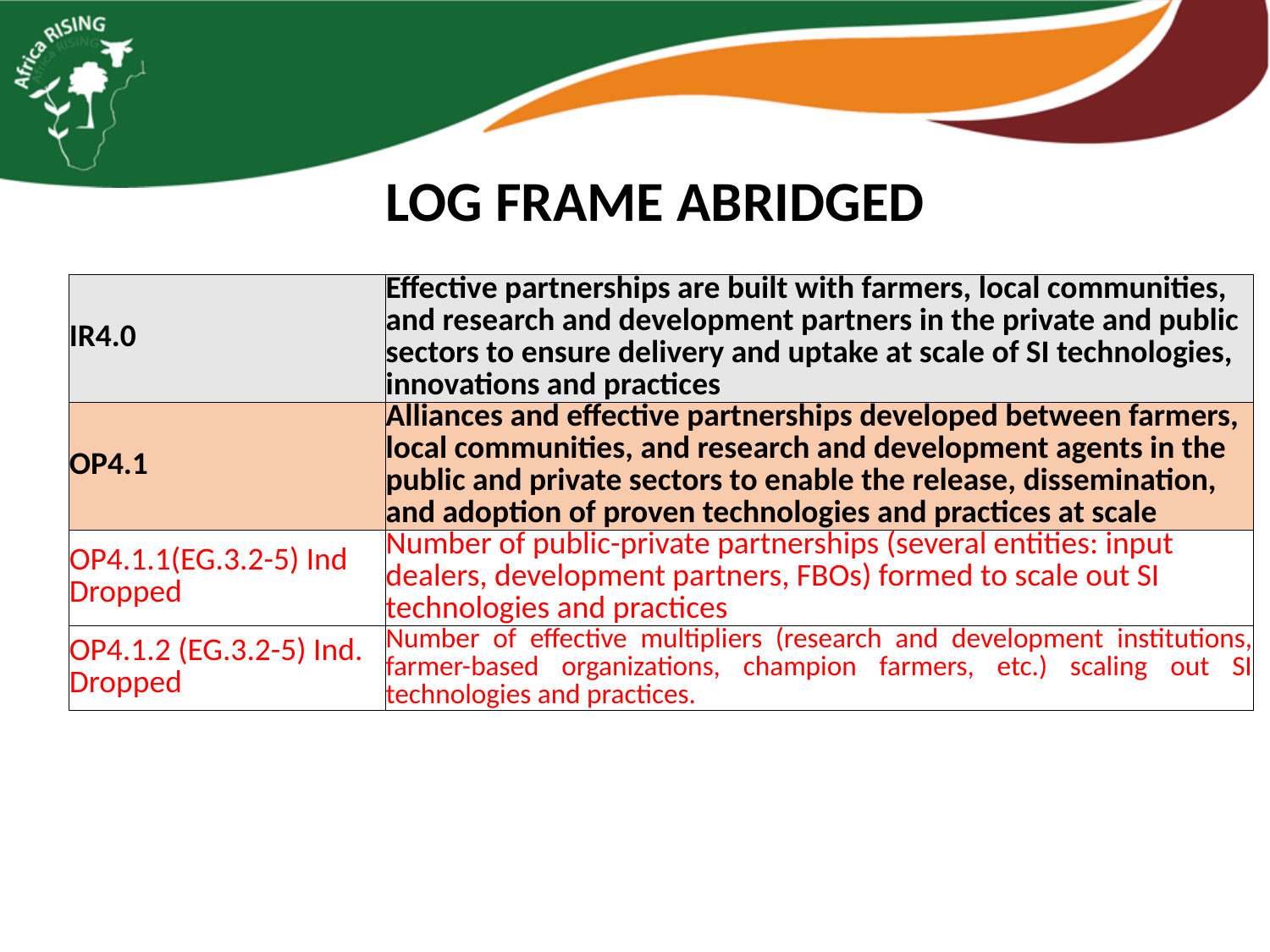

LOG FRAME ABRIDGED

| IR4.0 | Effective partnerships are built with farmers, local communities, and research and development partners in the private and public sectors to ensure delivery and uptake at scale of SI technologies, innovations and practices |
| --- | --- |
| OP4.1 | Alliances and effective partnerships developed between farmers, local communities, and research and development agents in the public and private sectors to enable the release, dissemination, and adoption of proven technologies and practices at scale |
| OP4.1.1(EG.3.2-5) Ind Dropped | Number of public-private partnerships (several entities: input dealers, development partners, FBOs) formed to scale out SI technologies and practices |
| OP4.1.2 (EG.3.2-5) Ind. Dropped | Number of effective multipliers (research and development institutions, farmer-based organizations, champion farmers, etc.) scaling out SI technologies and practices. |